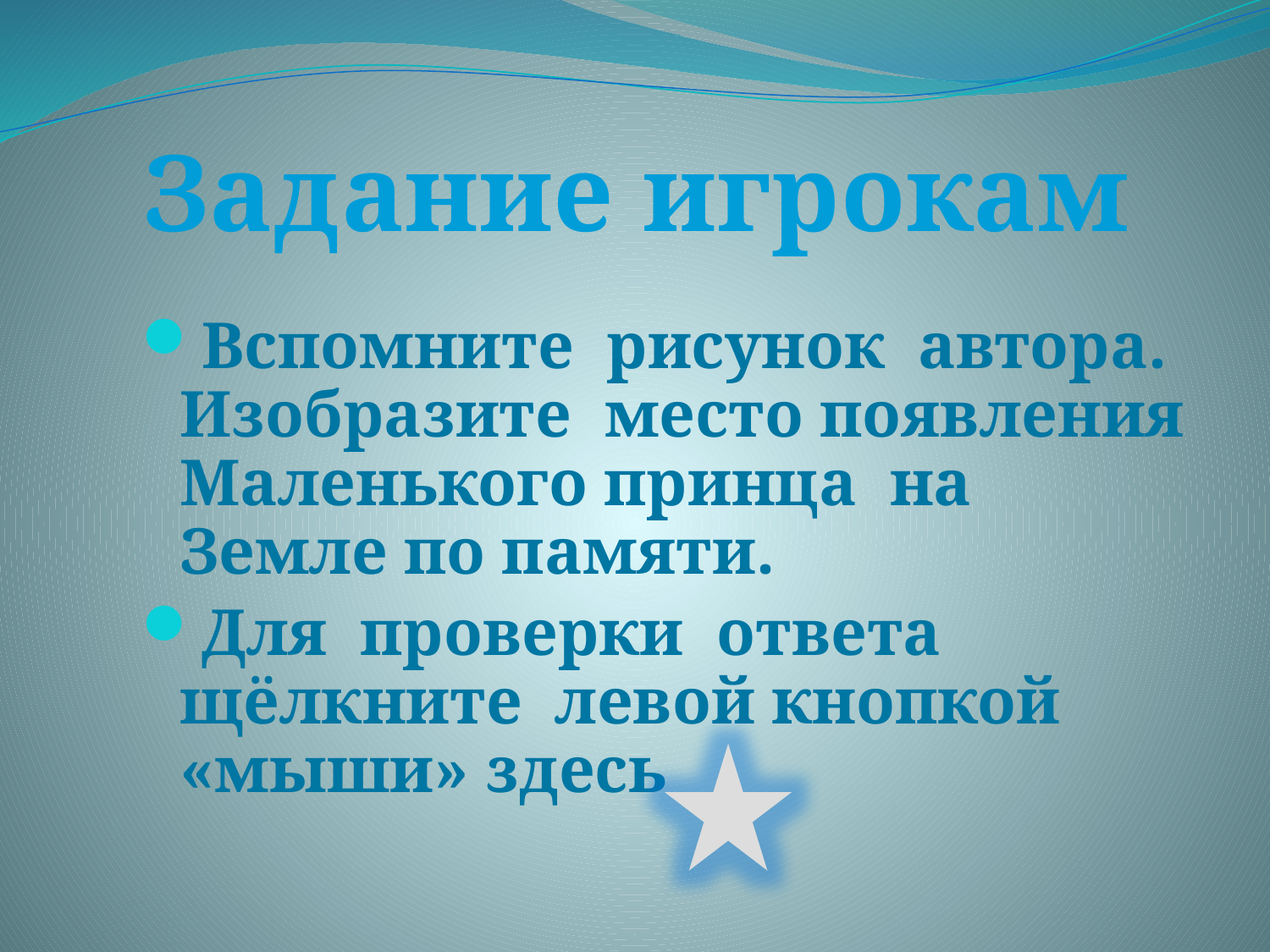

Задание игрокам
Вспомните  рисунок  автора. Изобразите  место появления Маленького принца  на Земле по памяти.
Для  проверки  ответа щёлкните  левой кнопкой «мыши» здесь